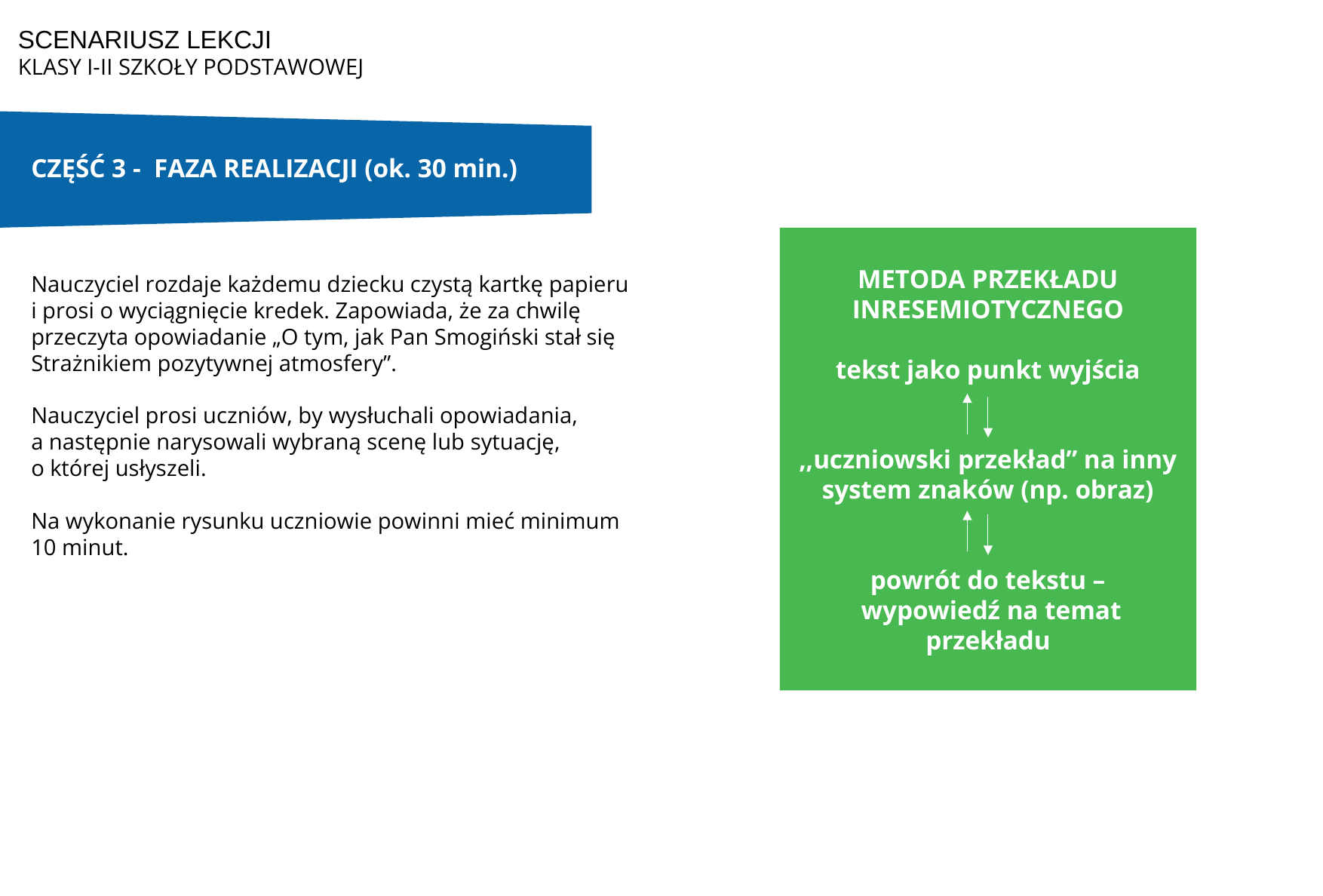

SCENARIUSZ LEKCJI
KLASY I-II SZKOŁY PODSTAWOWEJ
CZĘŚĆ 3 -  FAZA REALIZACJI (ok. 30 min.)

METODA PRZEKŁADU INRESEMIOTYCZNEGO

tekst jako punkt wyjścia

,,uczniowski przekład” na inny system znaków (np. obraz)

powrót do tekstu –
 wypowiedź na temat przekładu

Nauczyciel rozdaje każdemu dziecku czystą kartkę papieru i prosi o wyciągnięcie kredek. Zapowiada, że za chwilę przeczyta opowiadanie „O tym, jak Pan Smogiński stał się Strażnikiem pozytywnej atmosfery”.

Nauczyciel prosi uczniów, by wysłuchali opowiadania,         a następnie narysowali wybraną scenę lub sytuację,           o której usłyszeli.

Na wykonanie rysunku uczniowie powinni mieć minimum 10 minut.